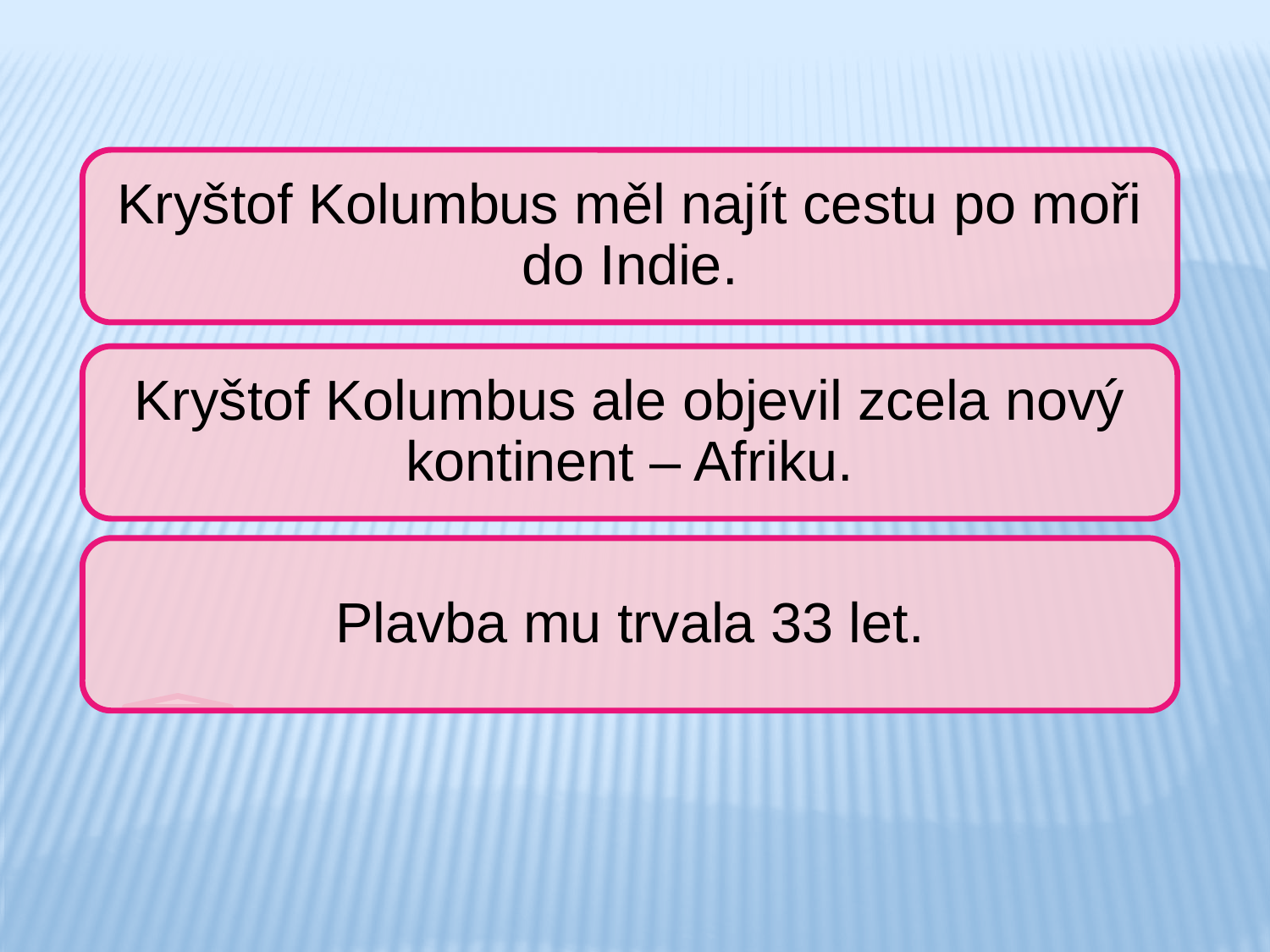

Kryštof Kolumbus měl najít cestu po moři do Indie.
Kryštof Kolumbus ale objevil zcela nový kontinent – Afriku.
Plavba mu trvala 33 let.